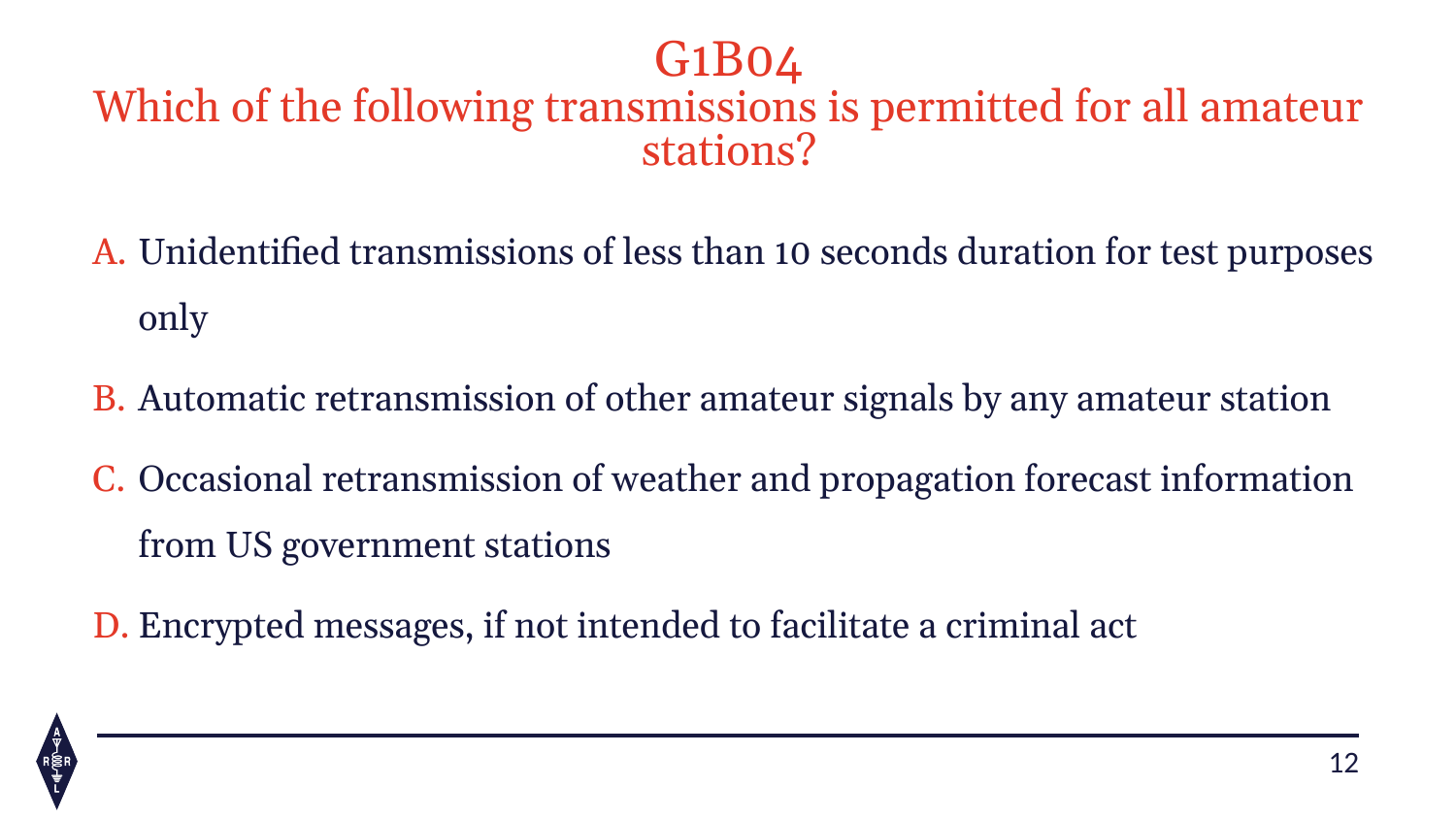

G1B04
Which of the following transmissions is permitted for all amateur stations?
Unidentified transmissions of less than 10 seconds duration for test purposes only
Automatic retransmission of other amateur signals by any amateur station
Occasional retransmission of weather and propagation forecast information from US government stations
Encrypted messages, if not intended to facilitate a criminal act

12